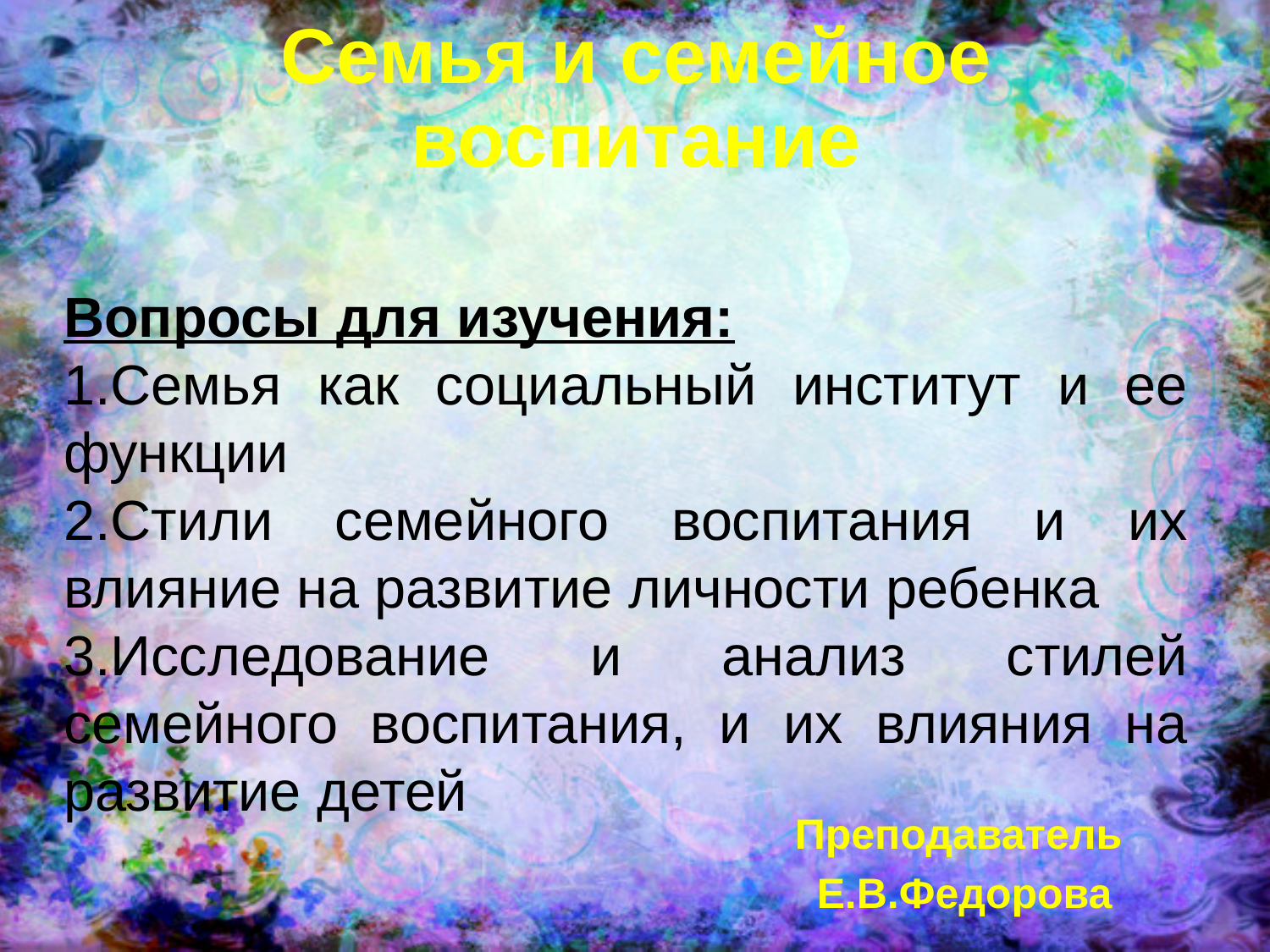

# Семья и семейное воспитание
Вопросы для изучения:
1.Семья как социальный институт и ее функции
2.Стили семейного воспитания и их влияние на развитие личности ребенка
3.Исследование и анализ стилей семейного воспитания, и их влияния на развитие детей
Преподаватель
Е.В.Федорова